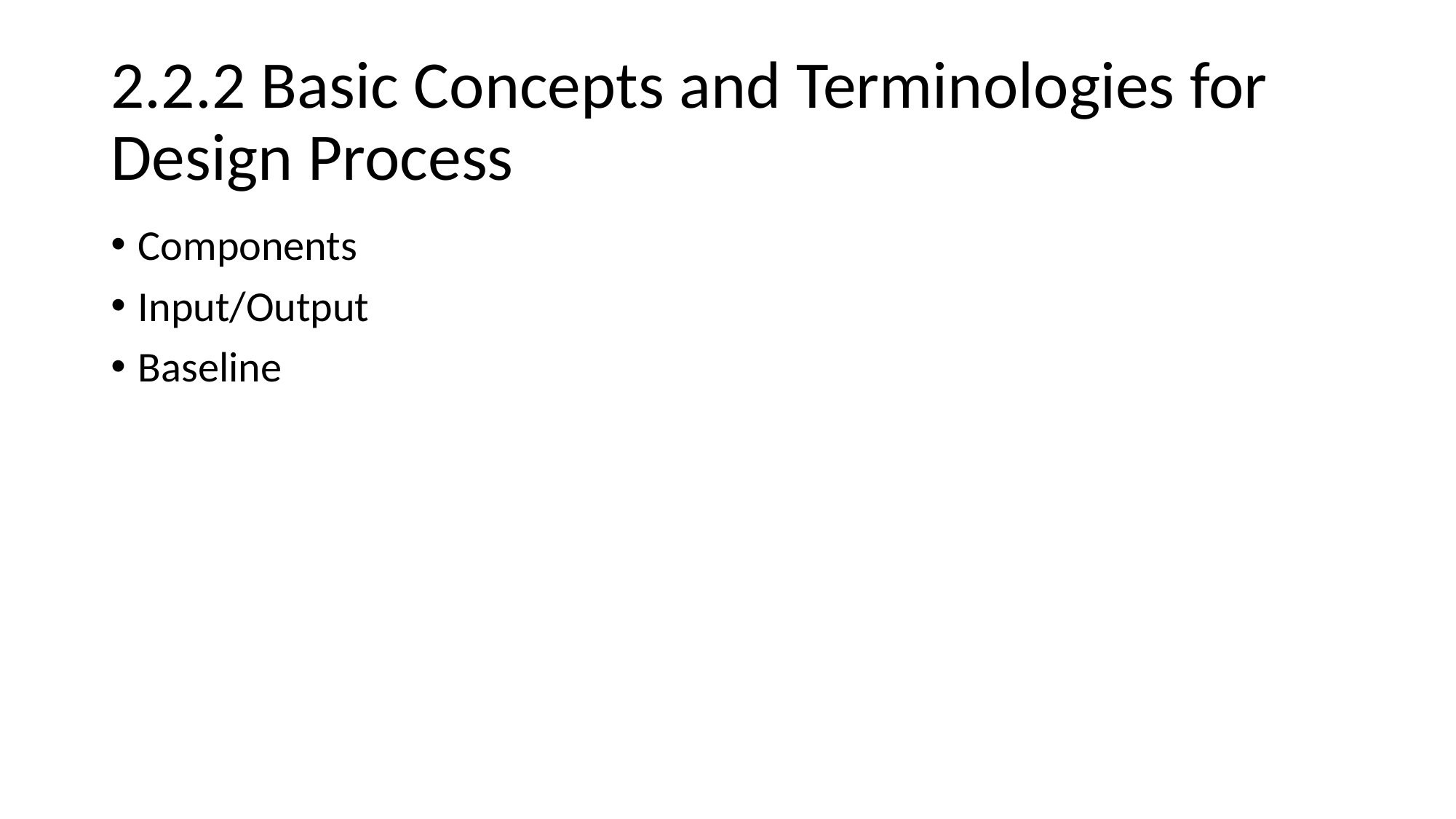

# 2.2.2 Basic Concepts and Terminologies for Design Process
Components
Input/Output
Baseline